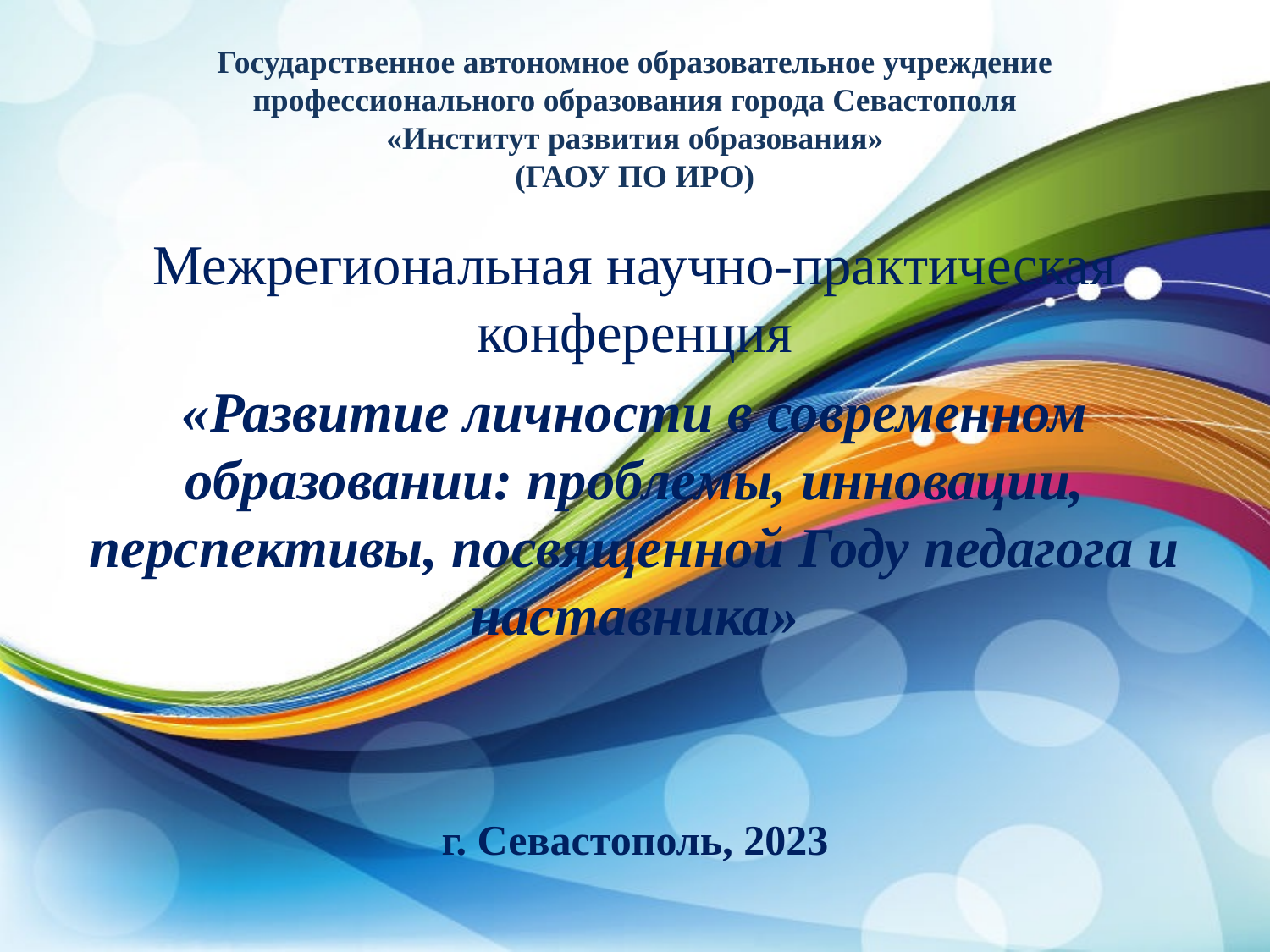

# Государственное автономное образовательное учреждение профессионального образования города Севастополя «Институт развития образования» (ГАОУ ПО ИРО)
Межрегиональная научно-практическая конференция
«Развитие личности в современном образовании: проблемы, инновации, перспективы, посвященной Году педагога и наставника»

г. Севастополь, 2023